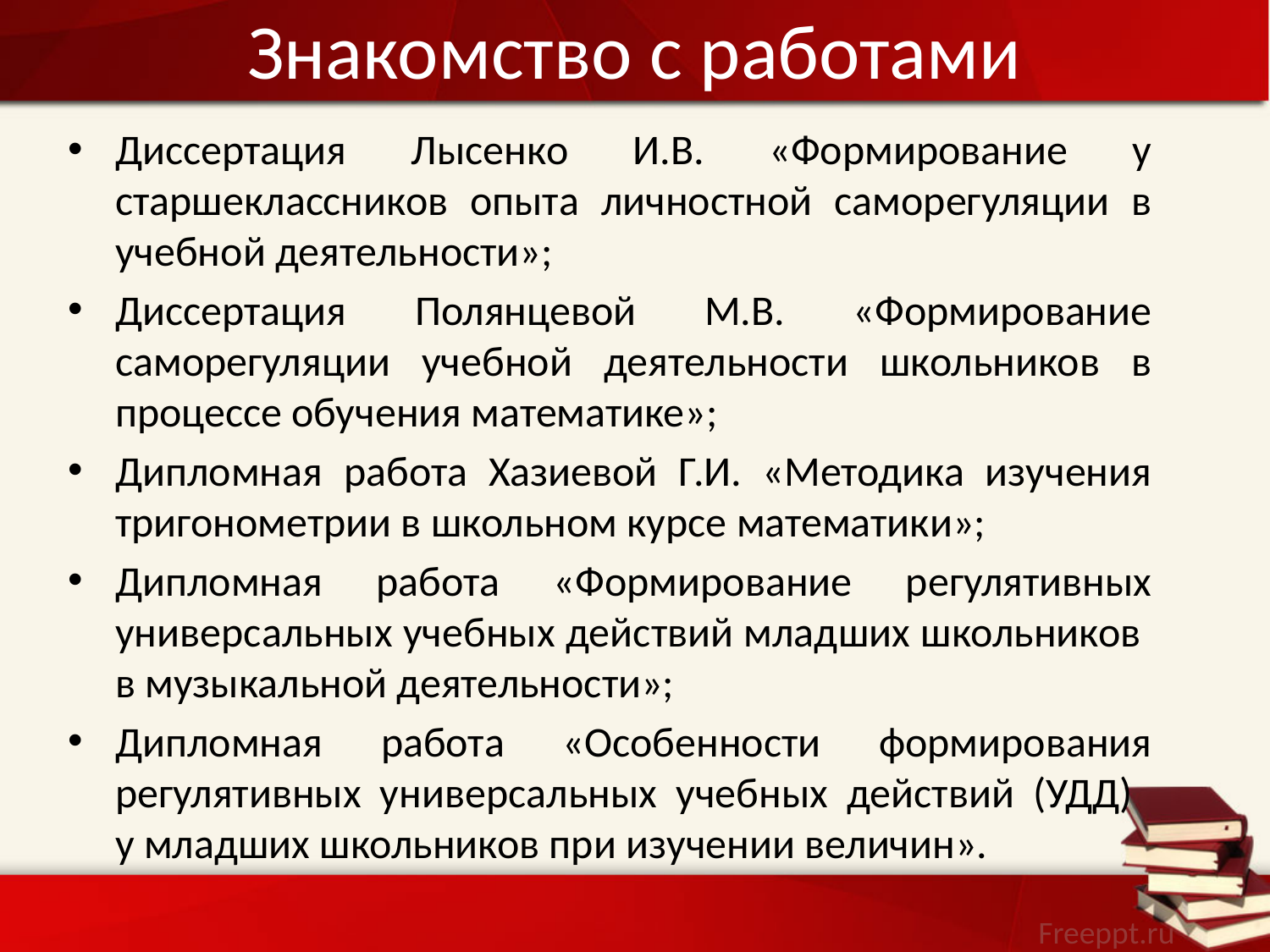

# Знакомство с работами
Диссертация Лысенко И.В. «Формирование у старшеклассников опыта личностной саморегуляции в учебной деятельности»;
Диссертация Полянцевой М.В. «Формирование саморегуляции учебной деятельности школьников в процессе обучения математике»;
Дипломная работа Хазиевой Г.И. «Методика изучения тригонометрии в школьном курсе математики»;
Дипломная работа «Формирование регулятивных универсальных учебных действий младших школьников
в музыкальной деятельности»;
Дипломная работа «Особенности формирования регулятивных универсальных учебных действий (УДД)
у младших школьников при изучении величин».